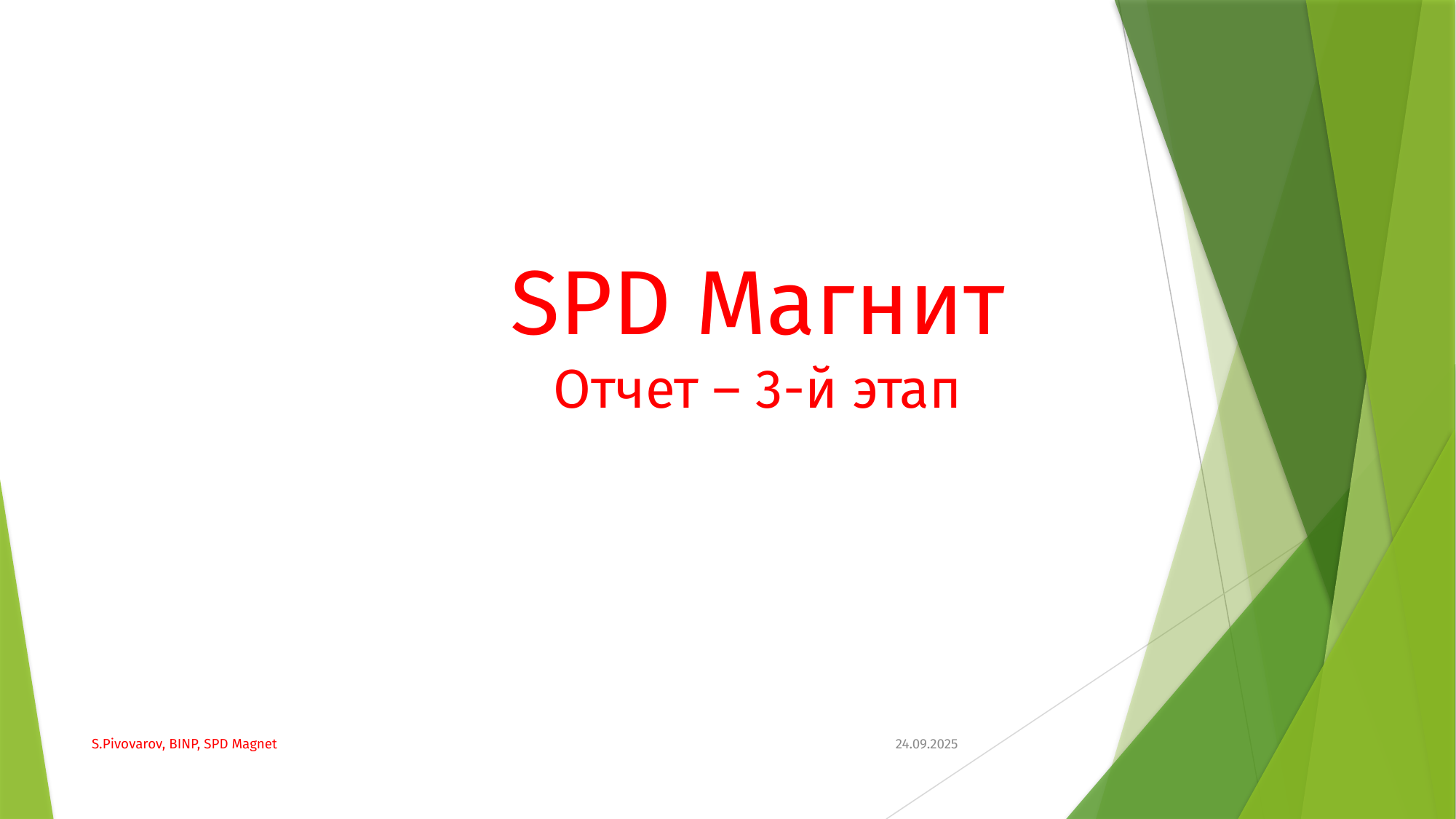

# SPD Магнит Отчет – 3-й этап
S.Pivovarov, BINP, SPD Magnet
24.09.2025